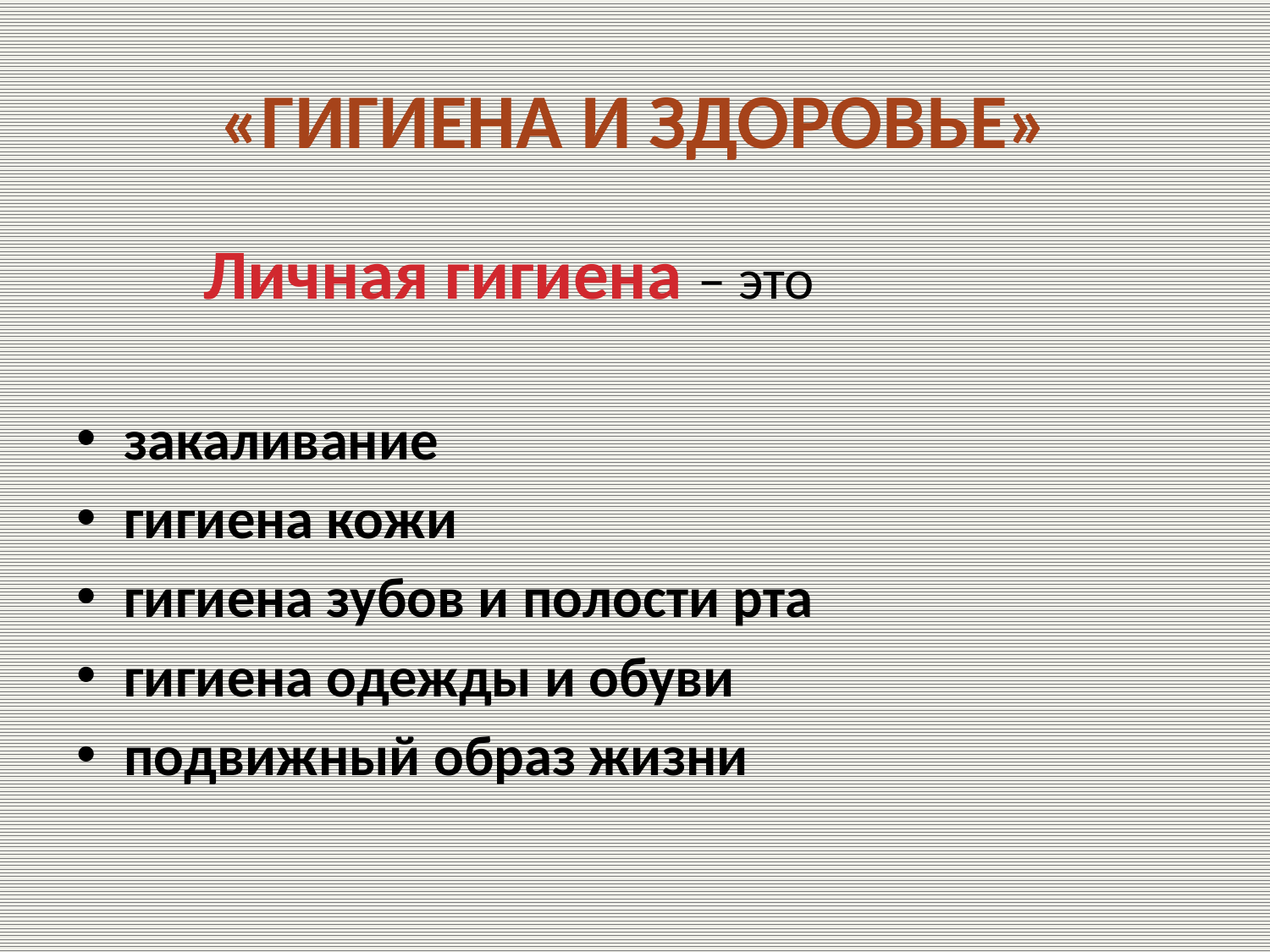

# «ГИГИЕНА И ЗДОРОВЬЕ»
          Личная гигиена – это

закаливание
гигиена кожи
гигиена зубов и полости рта
гигиена одежды и обуви
подвижный образ жизни